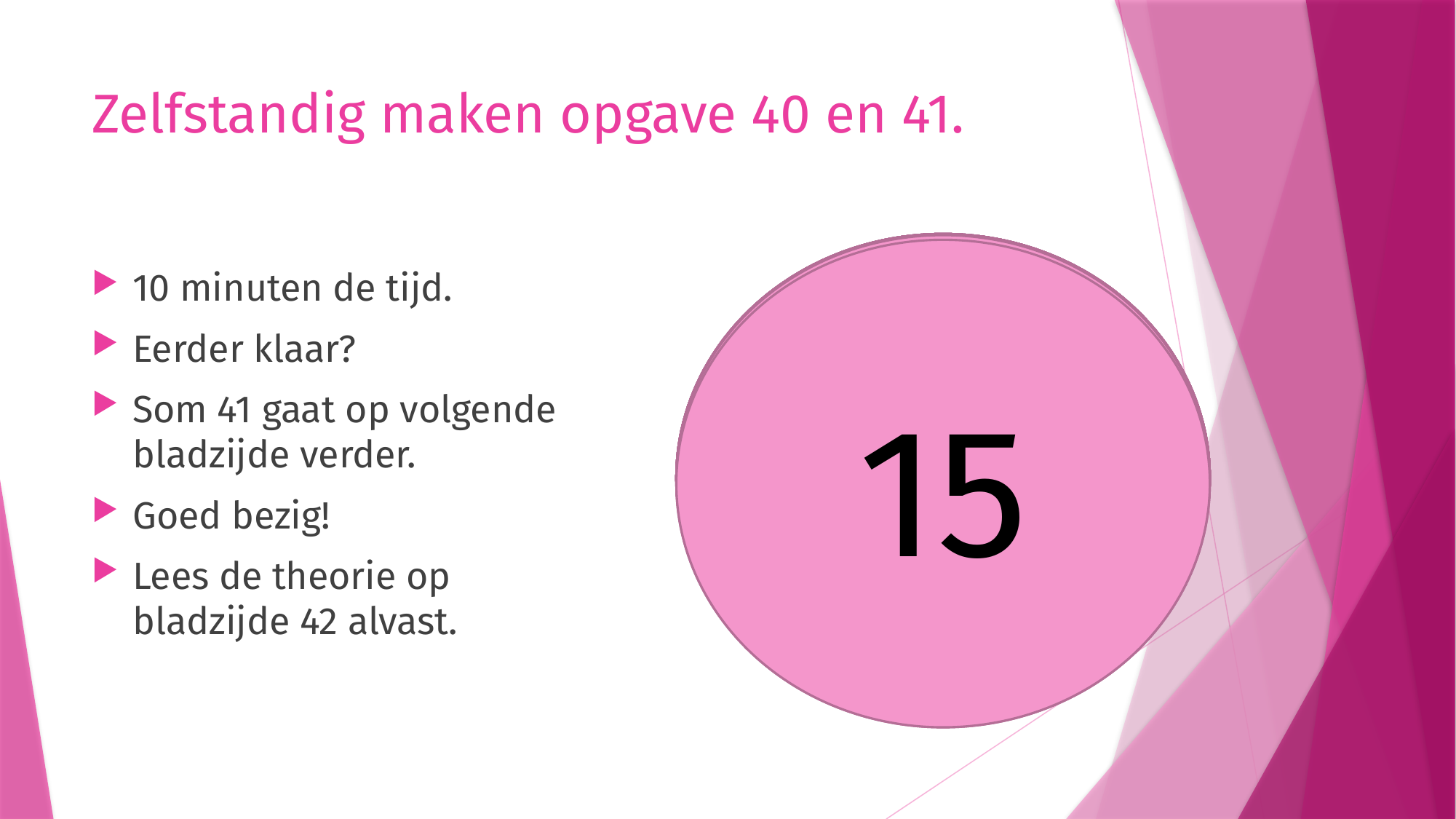

# Zelfstandig maken opgave 40 en 41.
10
9
8
5
6
7
4
3
1
2
14
13
11
15
12
10 minuten de tijd.
Eerder klaar?
Som 41 gaat op volgende bladzijde verder.
Goed bezig!
Lees de theorie op bladzijde 42 alvast.